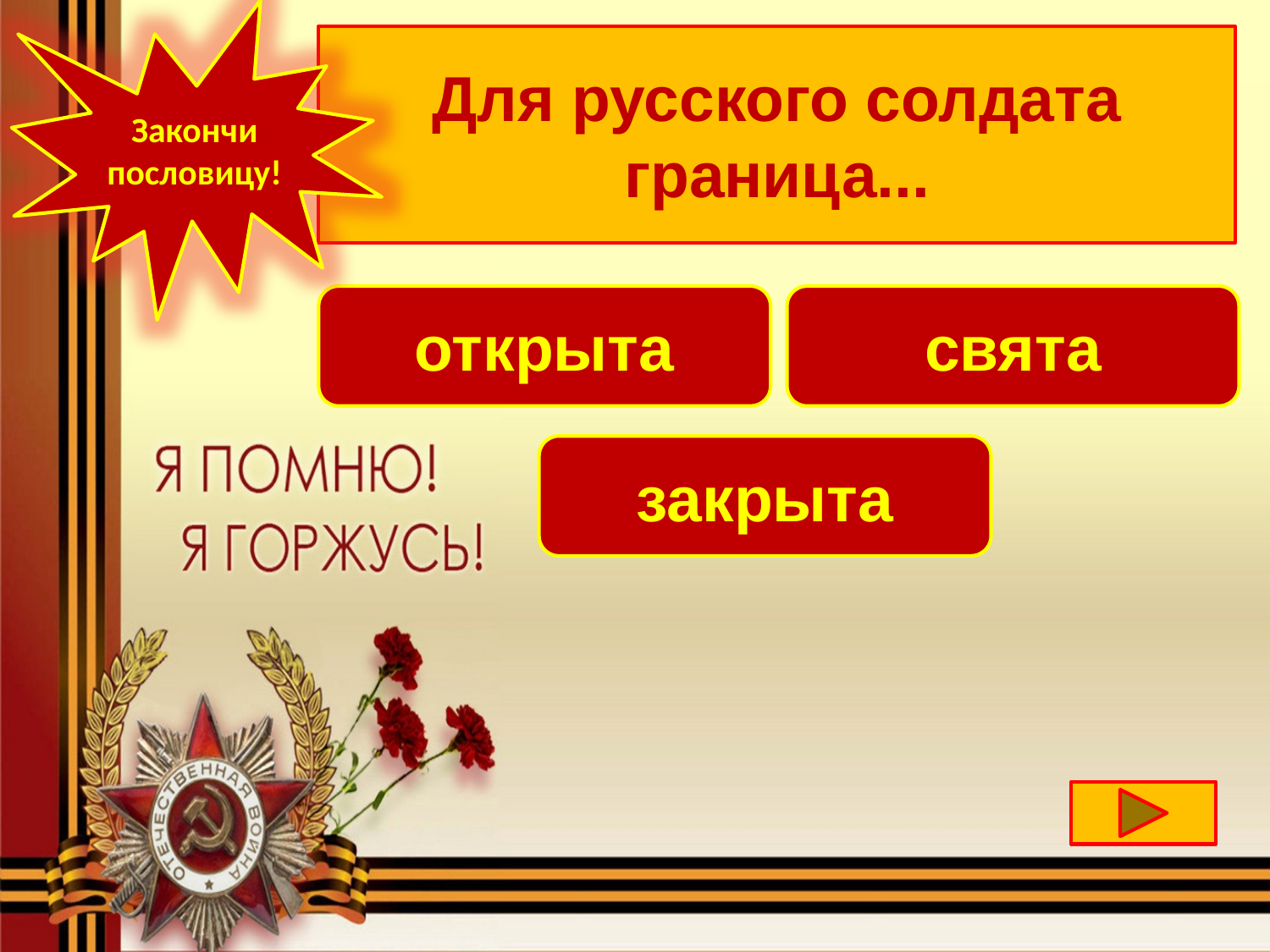

Закончи пословицу!
Для русского солдата граница...
открыта
свята
закрыта